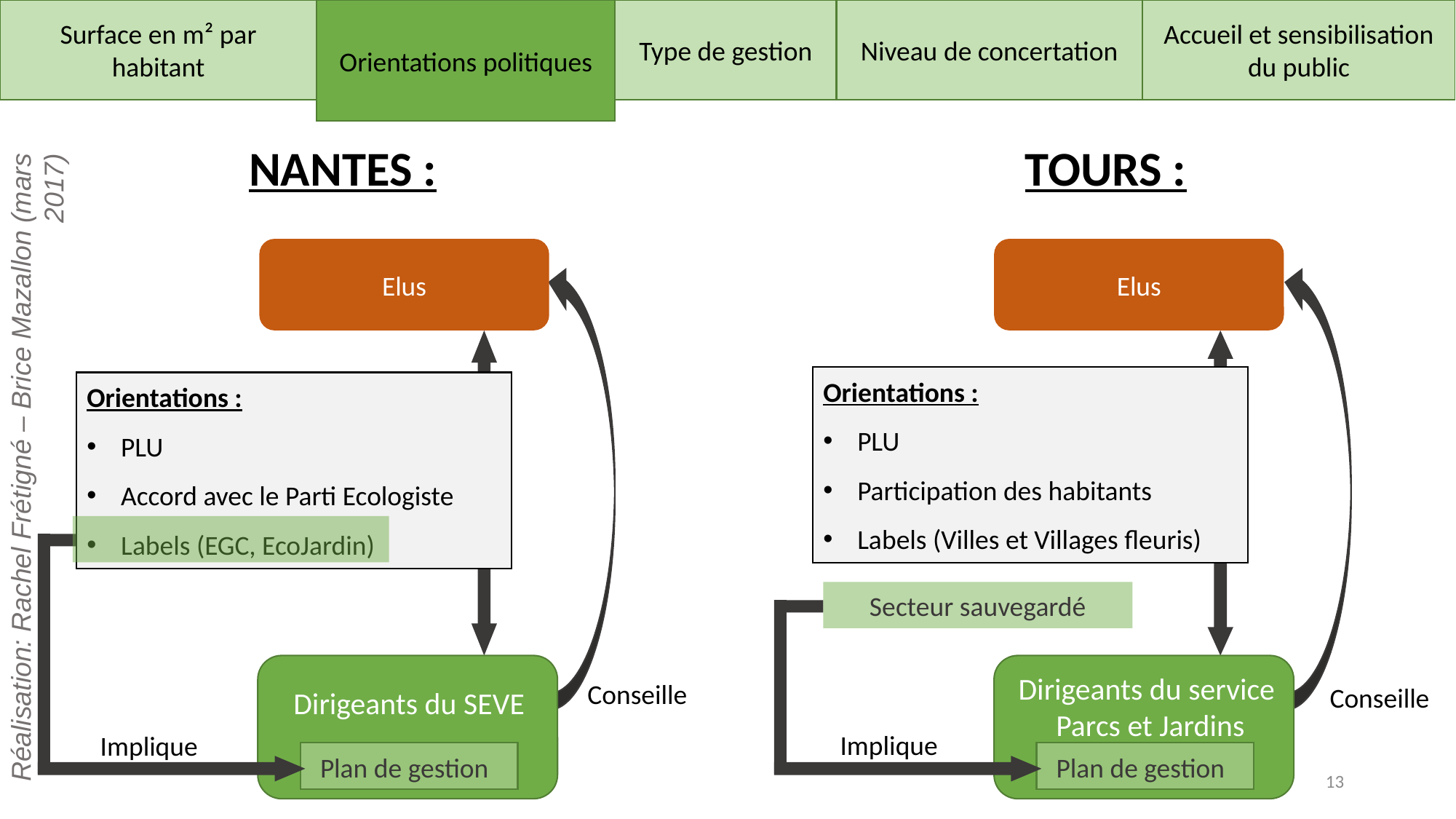

Surface en m² par habitant
Type de gestion
Niveau de concertation
Accueil et sensibilisation du public
Orientations politiques
TOURS :
Elus

Orientations :
PLU
Participation des habitants
Labels (Villes et Villages fleuris)

Secteur sauvegardé

Dirigeants du service
Parcs et Jardins
Conseille
Implique

Plan de gestion

NANTES :
Elus

Orientations :
PLU
Accord avec le Parti Ecologiste
Labels (EGC, EcoJardin)

Conseille
Dirigeants du SEVE
Implique

Plan de gestion

Réalisation: Rachel Frétigné – Brice Mazallon (mars 2017)
13